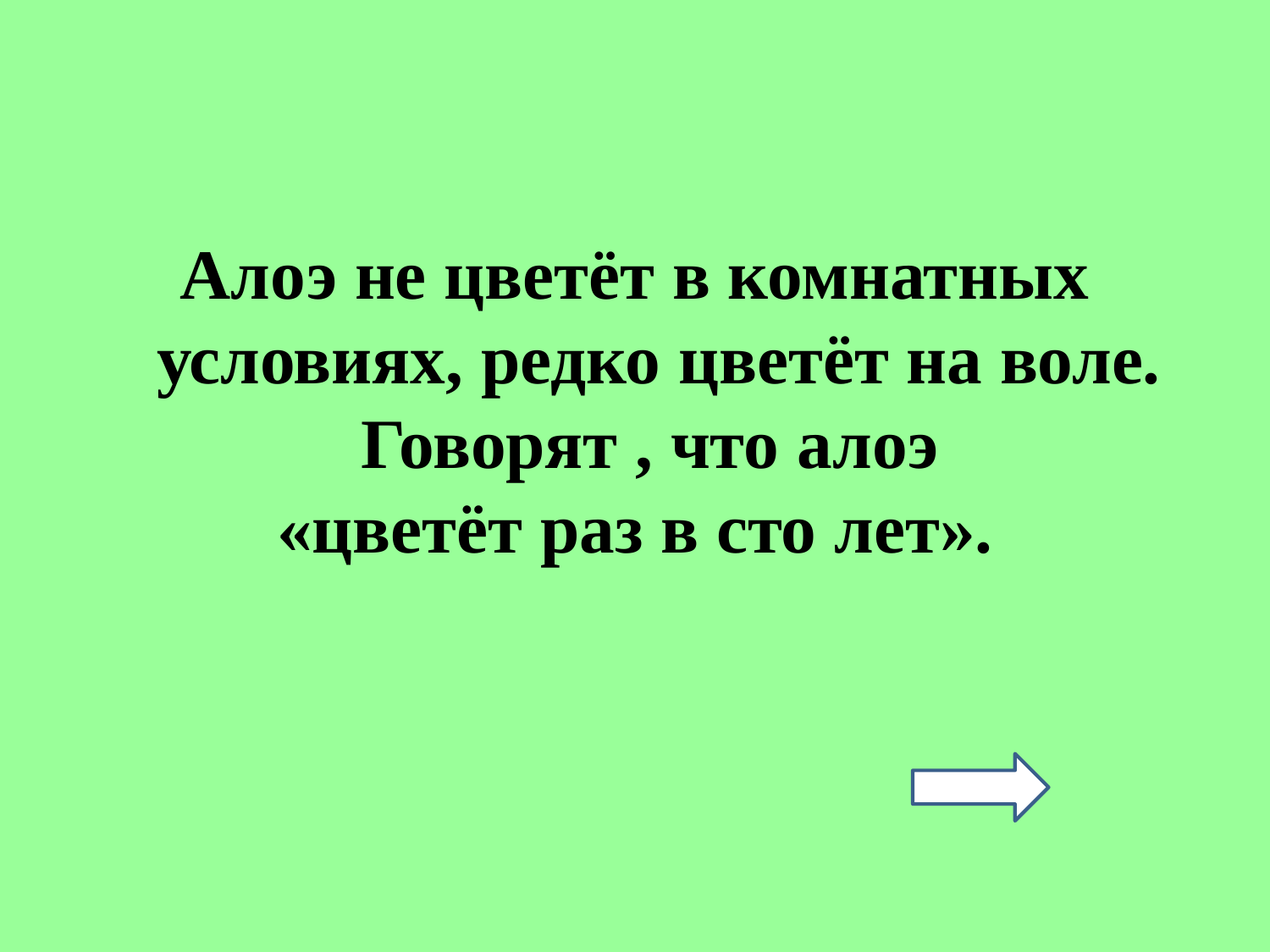

#
Алоэ не цветёт в комнатных условиях, редко цветёт на воле. Говорят , что алоэ
«цветёт раз в сто лет».